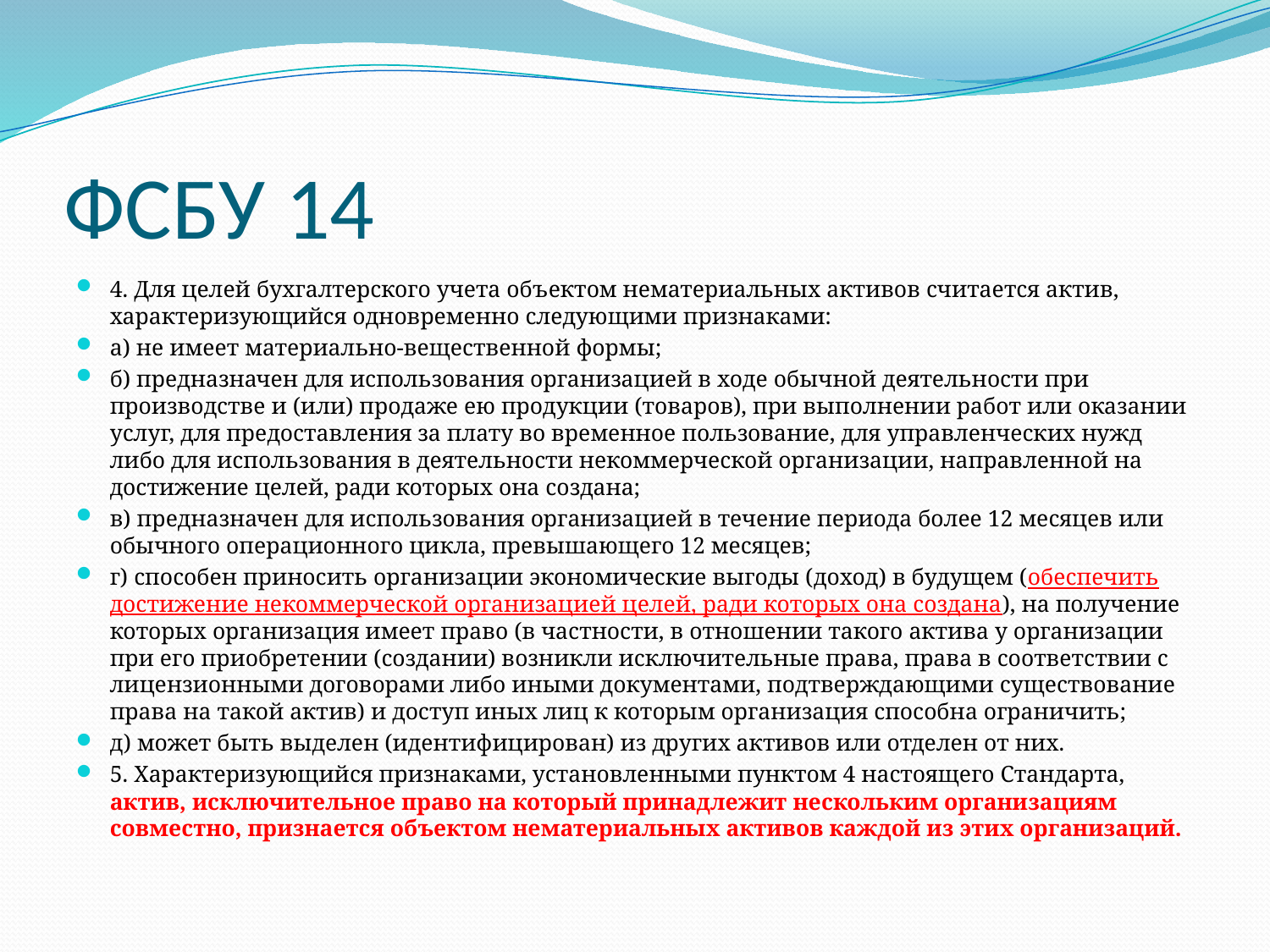

# ФСБУ 14
4. Для целей бухгалтерского учета объектом нематериальных активов считается актив, характеризующийся одновременно следующими признаками:
а) не имеет материально-вещественной формы;
б) предназначен для использования организацией в ходе обычной деятельности при производстве и (или) продаже ею продукции (товаров), при выполнении работ или оказании услуг, для предоставления за плату во временное пользование, для управленческих нужд либо для использования в деятельности некоммерческой организации, направленной на достижение целей, ради которых она создана;
в) предназначен для использования организацией в течение периода более 12 месяцев или обычного операционного цикла, превышающего 12 месяцев;
г) способен приносить организации экономические выгоды (доход) в будущем (обеспечить достижение некоммерческой организацией целей, ради которых она создана), на получение которых организация имеет право (в частности, в отношении такого актива у организации при его приобретении (создании) возникли исключительные права, права в соответствии с лицензионными договорами либо иными документами, подтверждающими существование права на такой актив) и доступ иных лиц к которым организация способна ограничить;
д) может быть выделен (идентифицирован) из других активов или отделен от них.
5. Характеризующийся признаками, установленными пунктом 4 настоящего Стандарта, актив, исключительное право на который принадлежит нескольким организациям совместно, признается объектом нематериальных активов каждой из этих организаций.